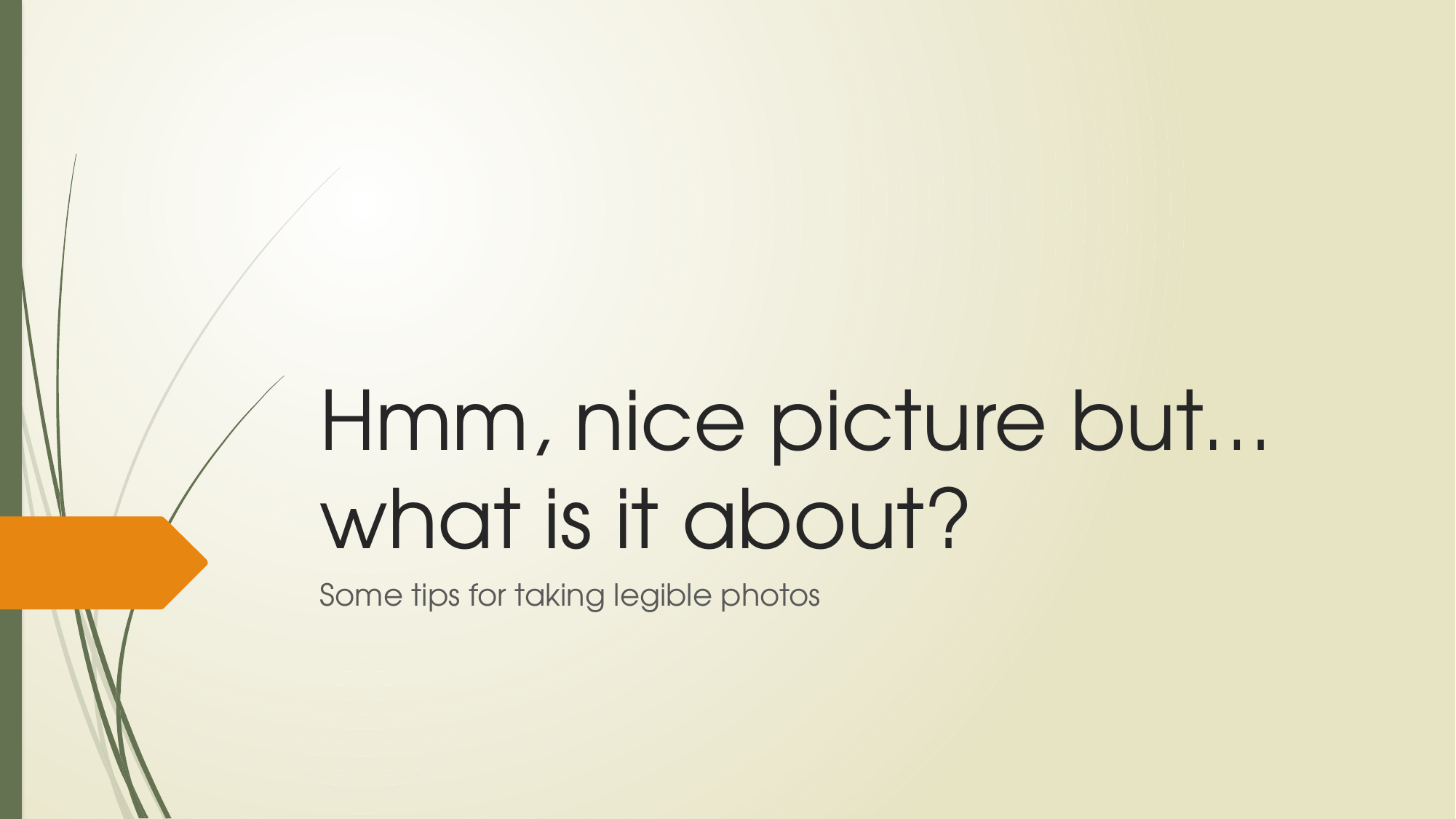

# Hmm, nice picture but…what is it about?
Some tips for taking legible photos